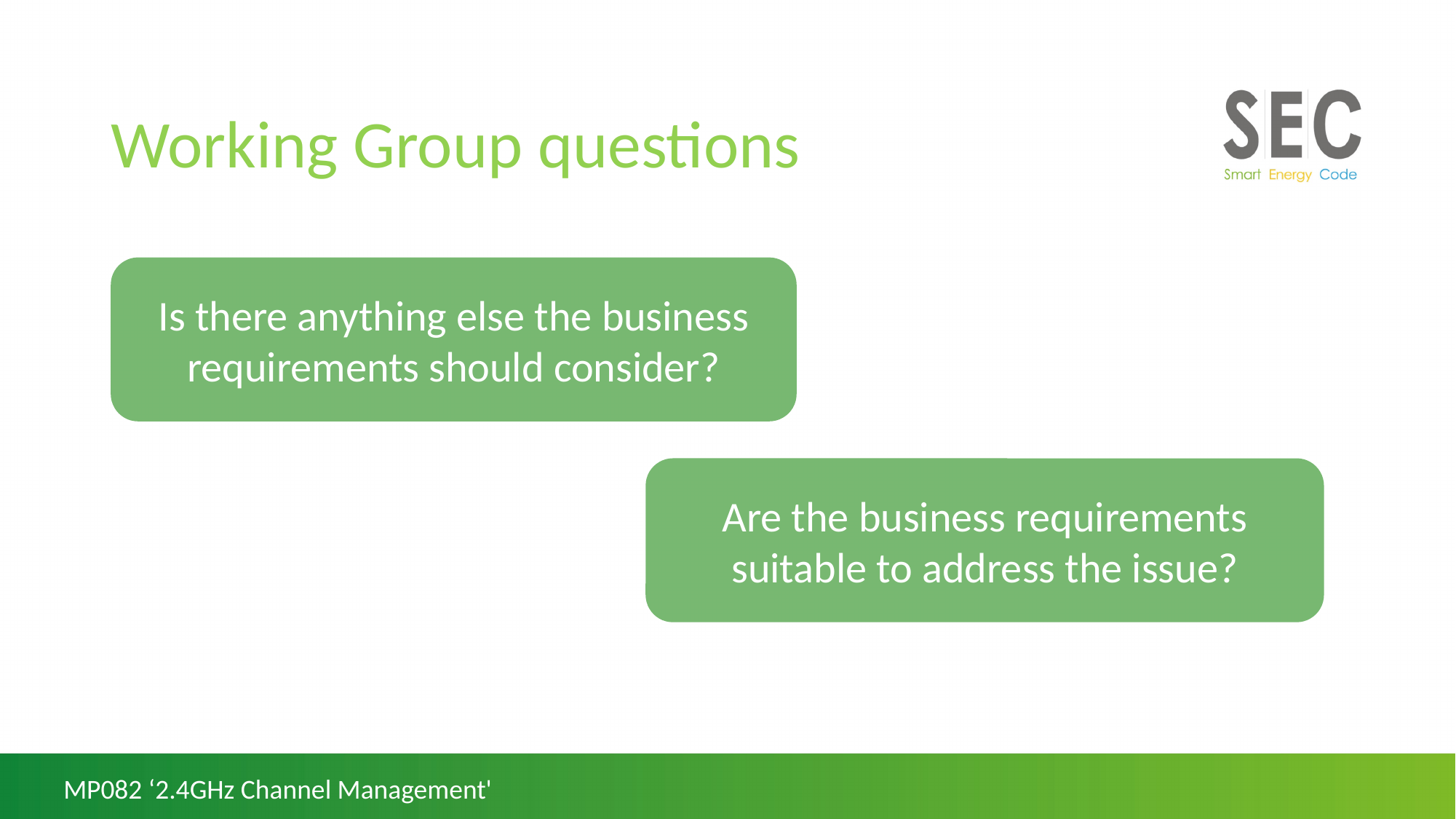

# Working Group questions

Is there anything else the business requirements should consider?
Are the business requirements suitable to address the issue?
MP082 ‘2.4GHz Channel Management'